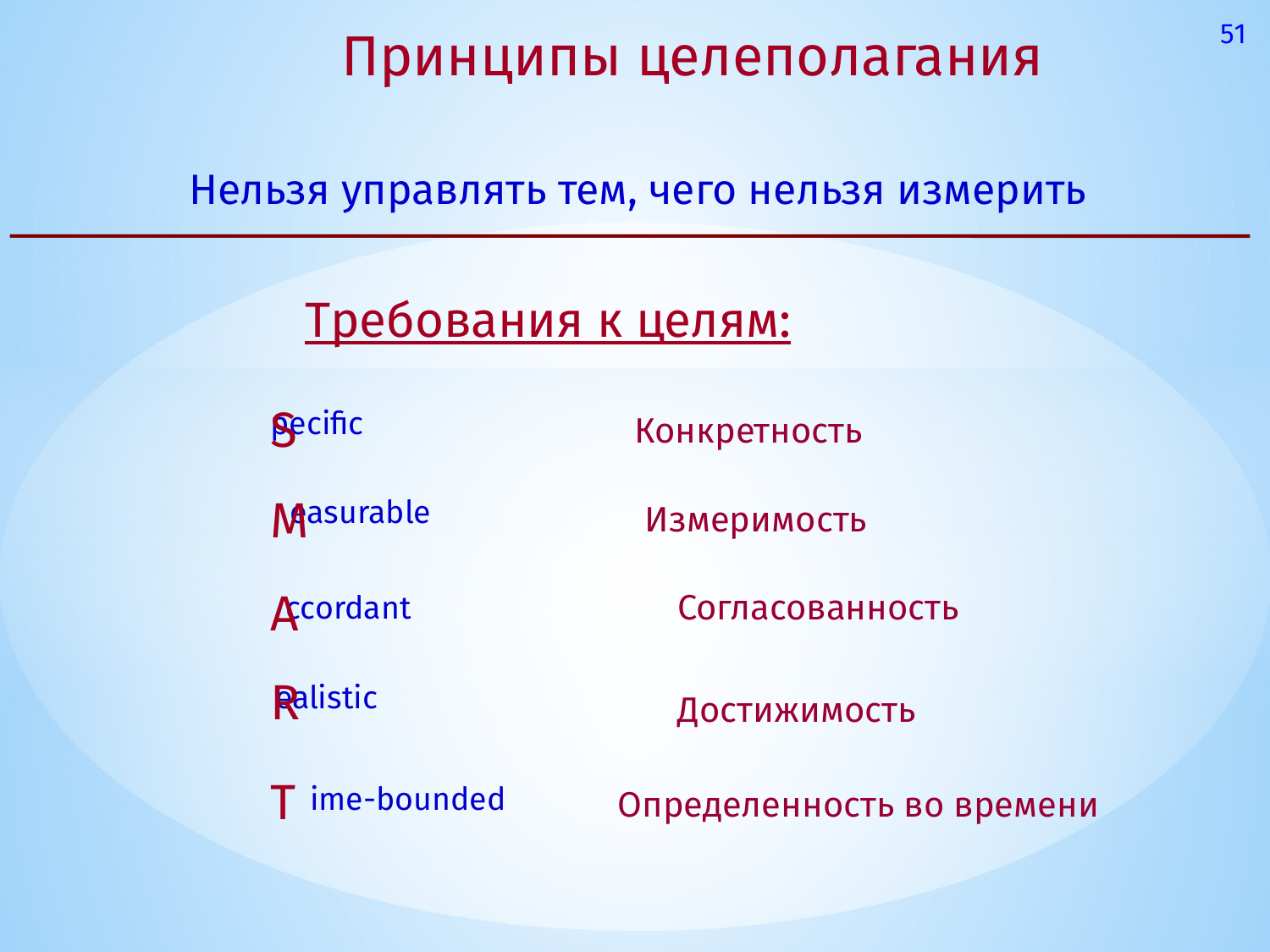

51
Принципы целеполагания
Нельзя управлять тем, чего нельзя измерить

Требования к целям:
S
M
A
R
T
pecific
Конкретность
easurable
Измеримость
Согласованность
ccordant
ealistic
Достижимость
ime-bounded
Определенность во времени